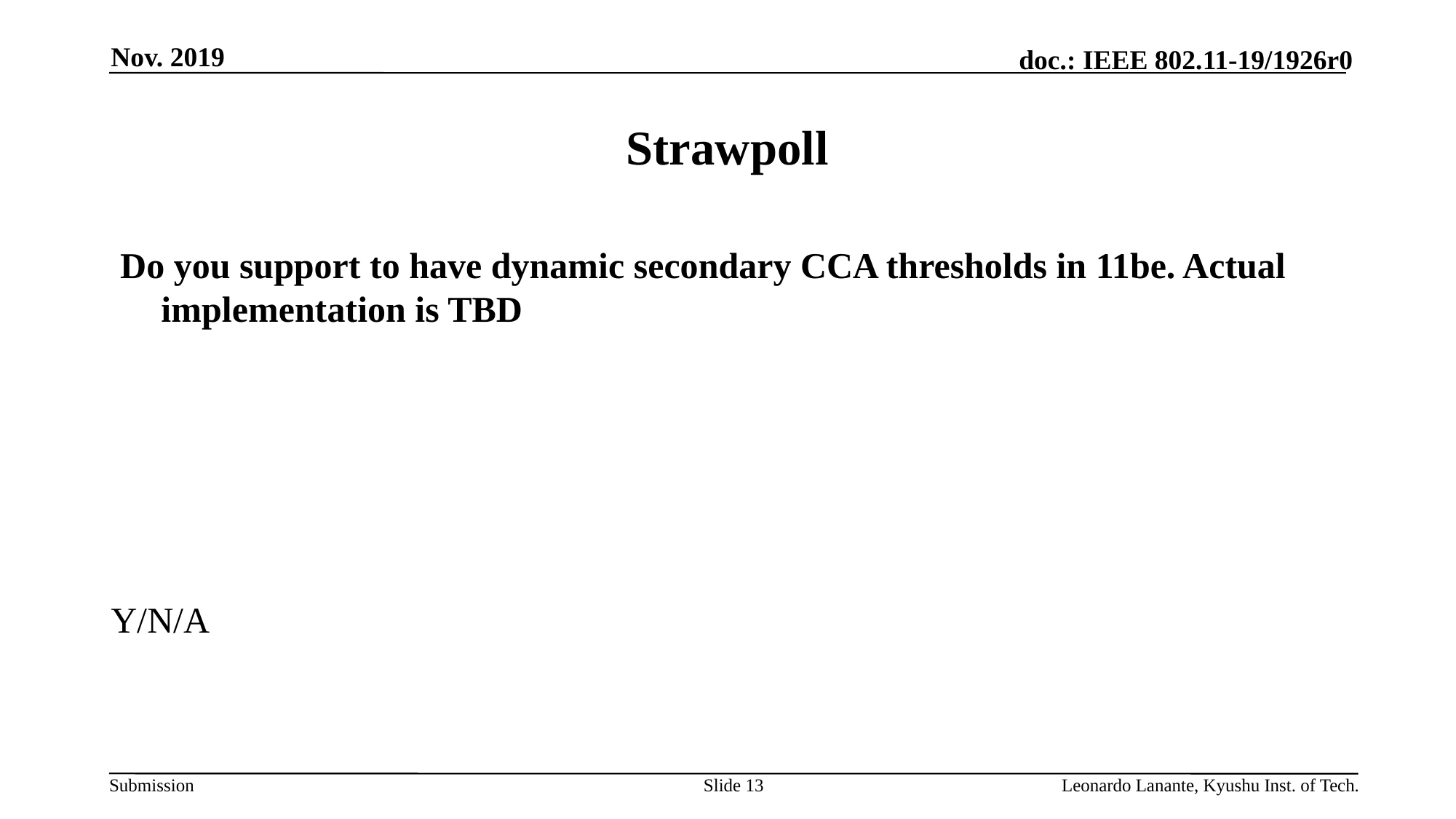

Nov. 2019
# Strawpoll
Do you support to have dynamic secondary CCA thresholds in 11be. Actual implementation is TBD
Y/N/A
Slide 13
Leonardo Lanante, Kyushu Inst. of Tech.